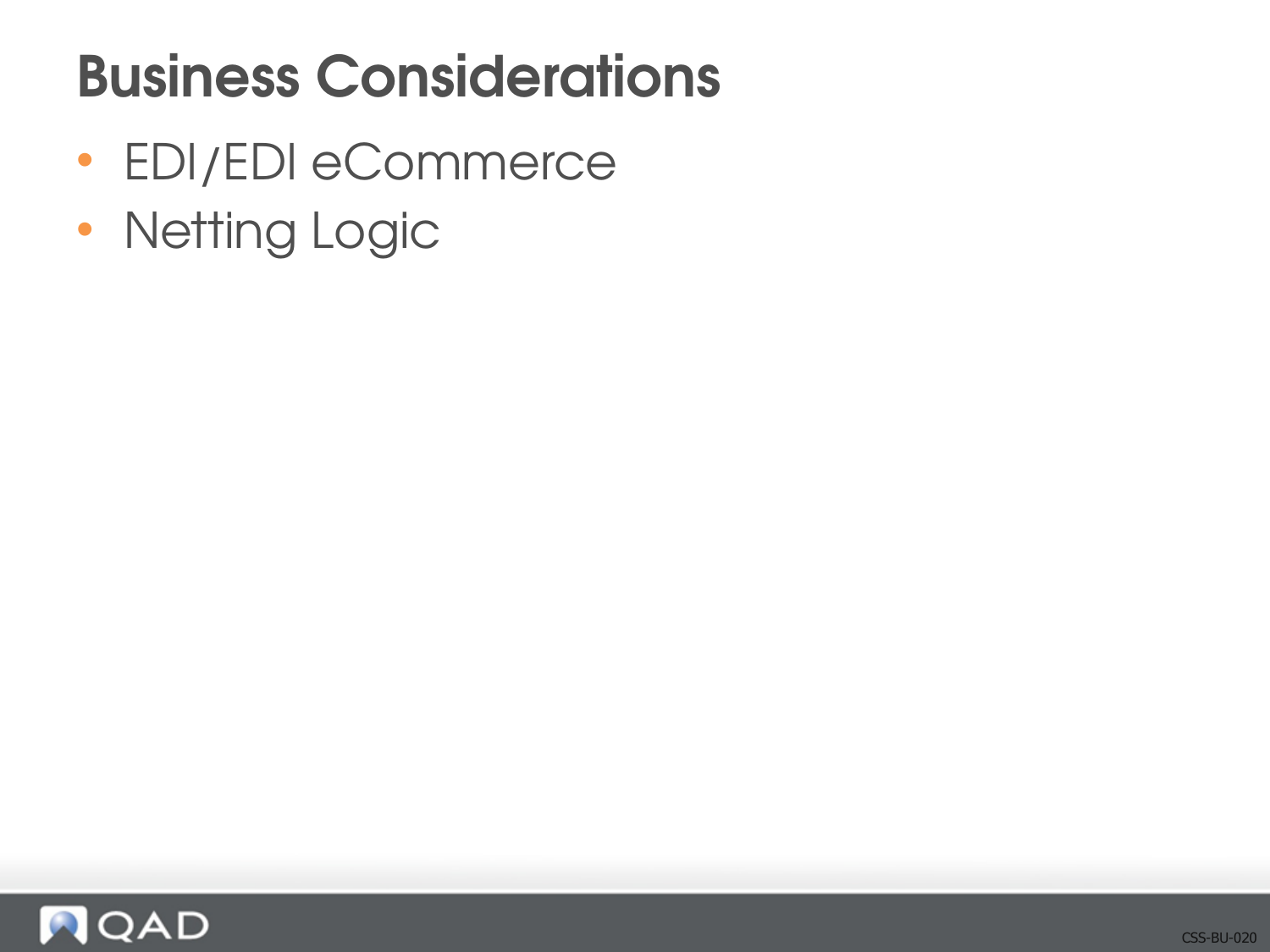

# Business Considerations
EDI/EDI eCommerce
Netting Logic

CSS-BU-020